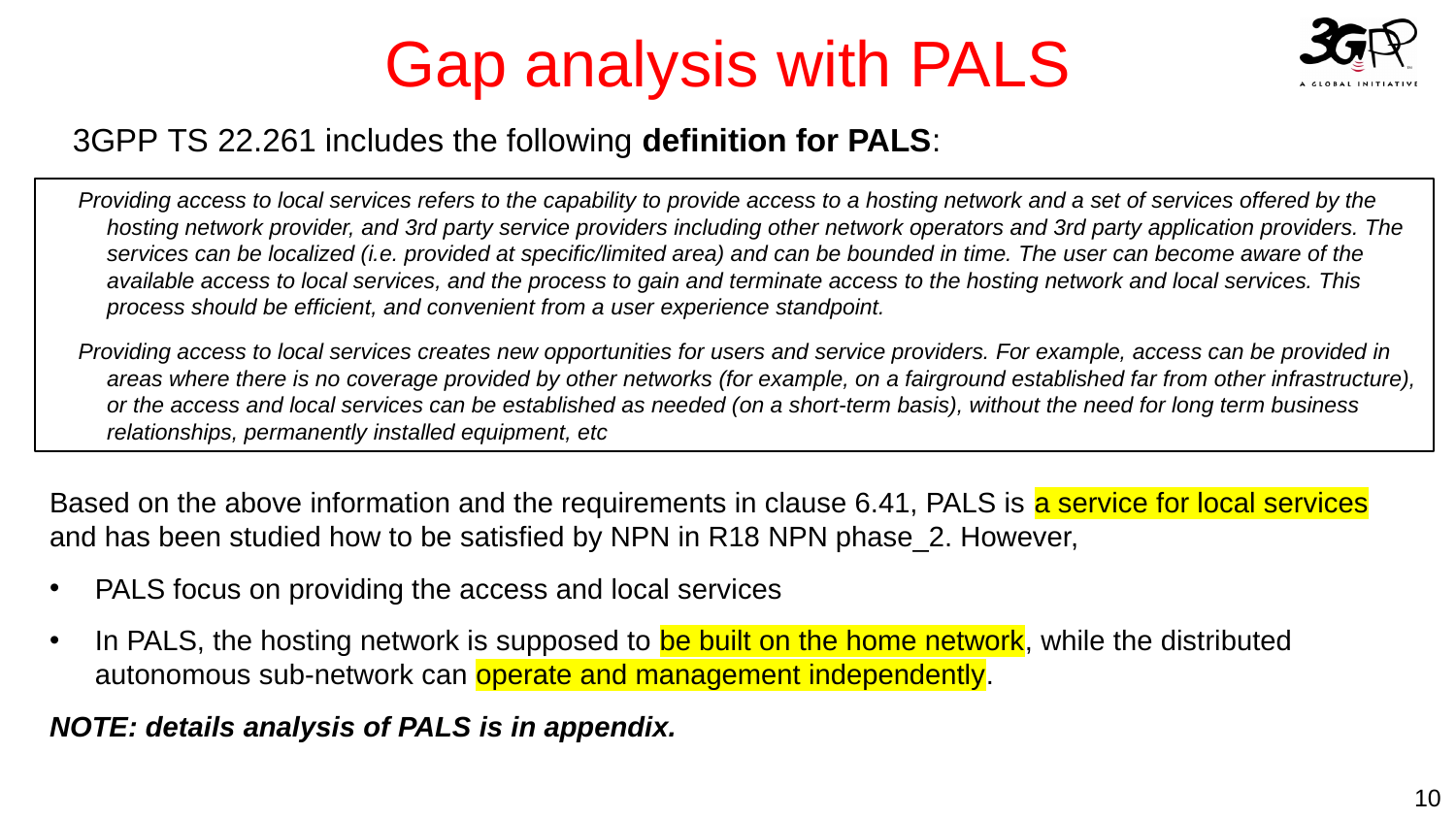

Gap analysis with PALS
3GPP TS 22.261 includes the following definition for PALS:

Providing access to local services refers to the capability to provide access to a hosting network and a set of services offered by the hosting network provider, and 3rd party service providers including other network operators and 3rd party application providers. The services can be localized (i.e. provided at specific/limited area) and can be bounded in time. The user can become aware of the available access to local services, and the process to gain and terminate access to the hosting network and local services. This process should be efficient, and convenient from a user experience standpoint.
Providing access to local services creates new opportunities for users and service providers. For example, access can be provided in areas where there is no coverage provided by other networks (for example, on a fairground established far from other infrastructure), or the access and local services can be established as needed (on a short-term basis), without the need for long term business relationships, permanently installed equipment, etc
Based on the above information and the requirements in clause 6.41, PALS is a service for local services and has been studied how to be satisfied by NPN in R18 NPN phase_2. However,
PALS focus on providing the access and local services
In PALS, the hosting network is supposed to be built on the home network, while the distributed autonomous sub-network can operate and management independently.
NOTE: details analysis of PALS is in appendix.